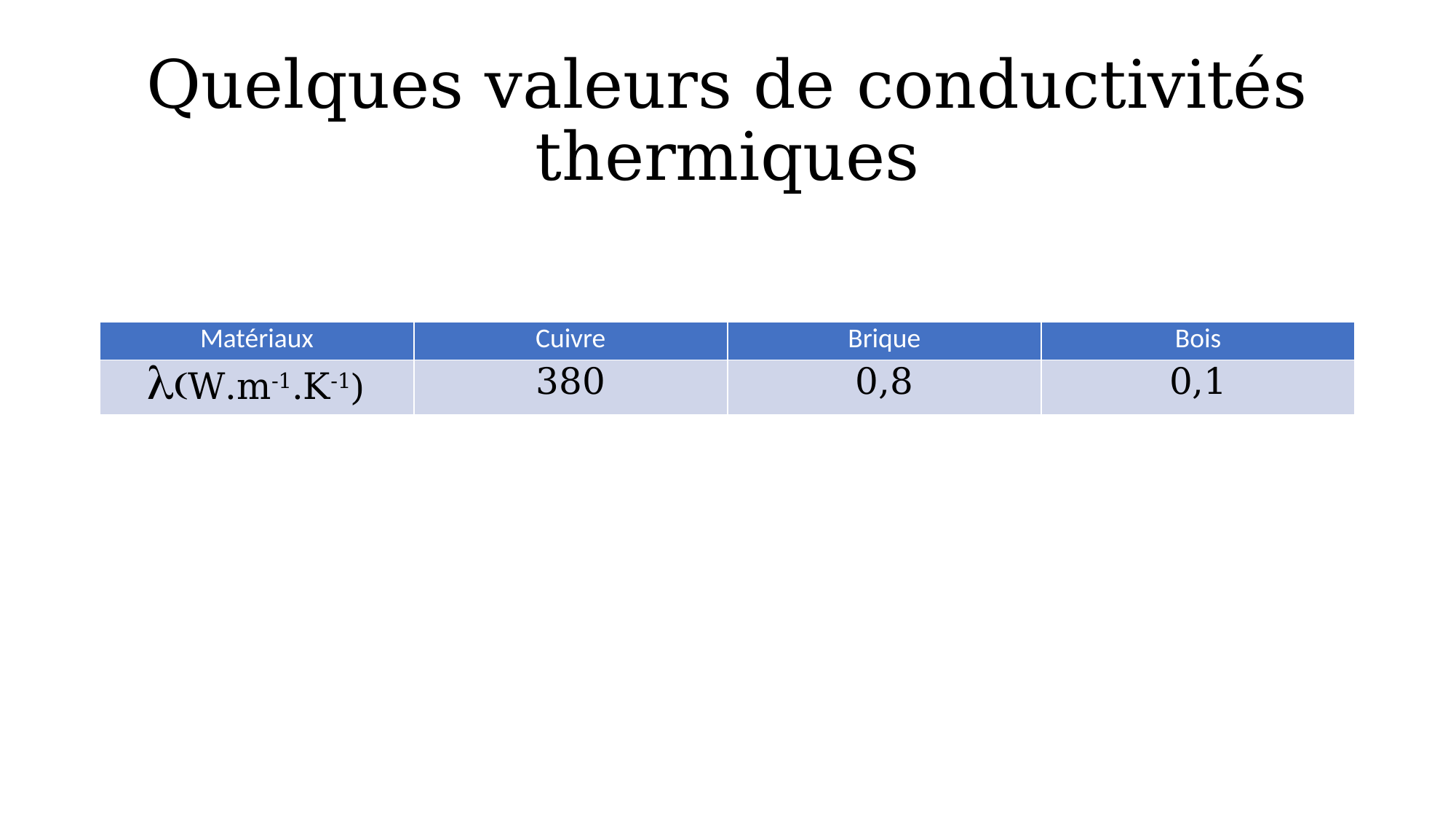

# Quelques valeurs de conductivités thermiques
| Matériaux | Cuivre | Brique | Bois |
| --- | --- | --- | --- |
| λ(W.m-1.K-1) | 380 | 0,8 | 0,1 |